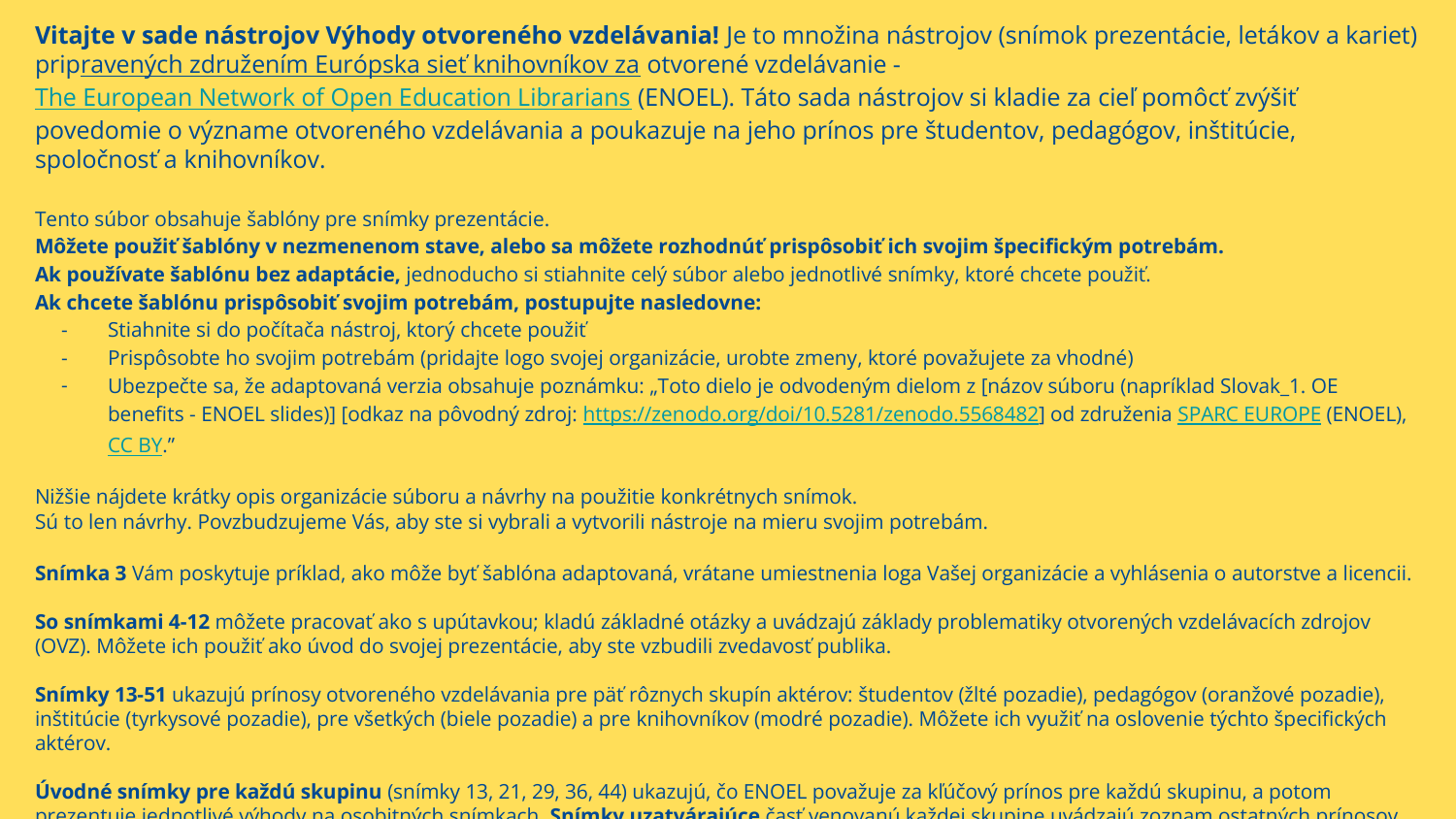

Vitajte v sade nástrojov Výhody otvoreného vzdelávania! Je to množina nástrojov (snímok prezentácie, letákov a kariet) pripravených združením Európska sieť knihovníkov za otvorené vzdelávanie - The European Network of Open Education Librarians (ENOEL). Táto sada nástrojov si kladie za cieľ pomôcť zvýšiť povedomie o význame otvoreného vzdelávania a poukazuje na jeho prínos pre študentov, pedagógov, inštitúcie, spoločnosť a knihovníkov.

Tento súbor obsahuje šablóny pre snímky prezentácie.
Môžete použiť šablóny v nezmenenom stave, alebo sa môžete rozhodnúť prispôsobiť ich svojim špecifickým potrebám.
Ak používate šablónu bez adaptácie, jednoducho si stiahnite celý súbor alebo jednotlivé snímky, ktoré chcete použiť.
Ak chcete šablónu prispôsobiť svojim potrebám, postupujte nasledovne:
Stiahnite si do počítača nástroj, ktorý chcete použiť
Prispôsobte ho svojim potrebám (pridajte logo svojej organizácie, urobte zmeny, ktoré považujete za vhodné)
Ubezpečte sa, že adaptovaná verzia obsahuje poznámku: „Toto dielo je odvodeným dielom z [názov súboru (napríklad Slovak_1. OE benefits - ENOEL slides)] [odkaz na pôvodný zdroj: https://zenodo.org/doi/10.5281/zenodo.5568482] od združenia SPARC EUROPE (ENOEL), CC BY.”

Nižšie nájdete krátky opis organizácie súboru a návrhy na použitie konkrétnych snímok.
Sú to len návrhy. Povzbudzujeme Vás, aby ste si vybrali a vytvorili nástroje na mieru svojim potrebám.

Snímka 3 Vám poskytuje príklad, ako môže byť šablóna adaptovaná, vrátane umiestnenia loga Vašej organizácie a vyhlásenia o autorstve a licencii.

So snímkami 4-12 môžete pracovať ako s upútavkou; kladú základné otázky a uvádzajú základy problematiky otvorených vzdelávacích zdrojov (OVZ). Môžete ich použiť ako úvod do svojej prezentácie, aby ste vzbudili zvedavosť publika.

Snímky 13-51 ukazujú prínosy otvoreného vzdelávania pre päť rôznych skupín aktérov: študentov (žlté pozadie), pedagógov (oranžové pozadie), inštitúcie (tyrkysové pozadie), pre všetkých (biele pozadie) a pre knihovníkov (modré pozadie). Môžete ich využiť na oslovenie týchto špecifických aktérov.

Úvodné snímky pre každú skupinu (snímky 13, 21, 29, 36, 44) ukazujú, čo ENOEL považuje za kľúčový prínos pre každú skupinu, a potom prezentuje jednotlivé výhody na osobitných snímkach. Snímky uzatvárajúce časť venovanú každej skupine uvádzajú zoznam ostatných prínosov (snímky 19-20 pre študentov, 27-28 pre učiteľov, 35 pre inštitúcie, 43 pre všetkých a 50-51 pre knihovníkov).